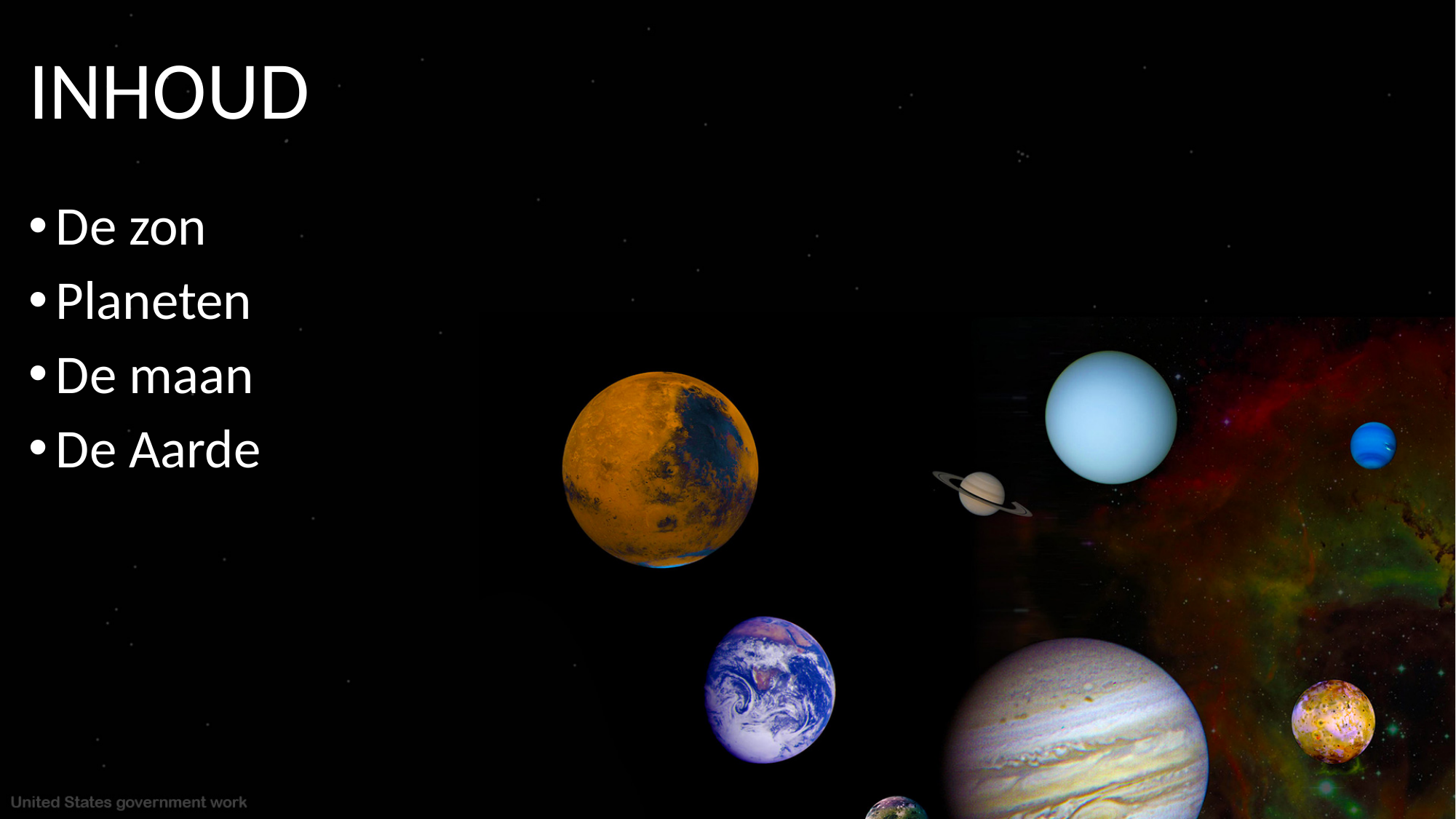

# INHOUD
De zon
Planeten
De maan
De Aarde